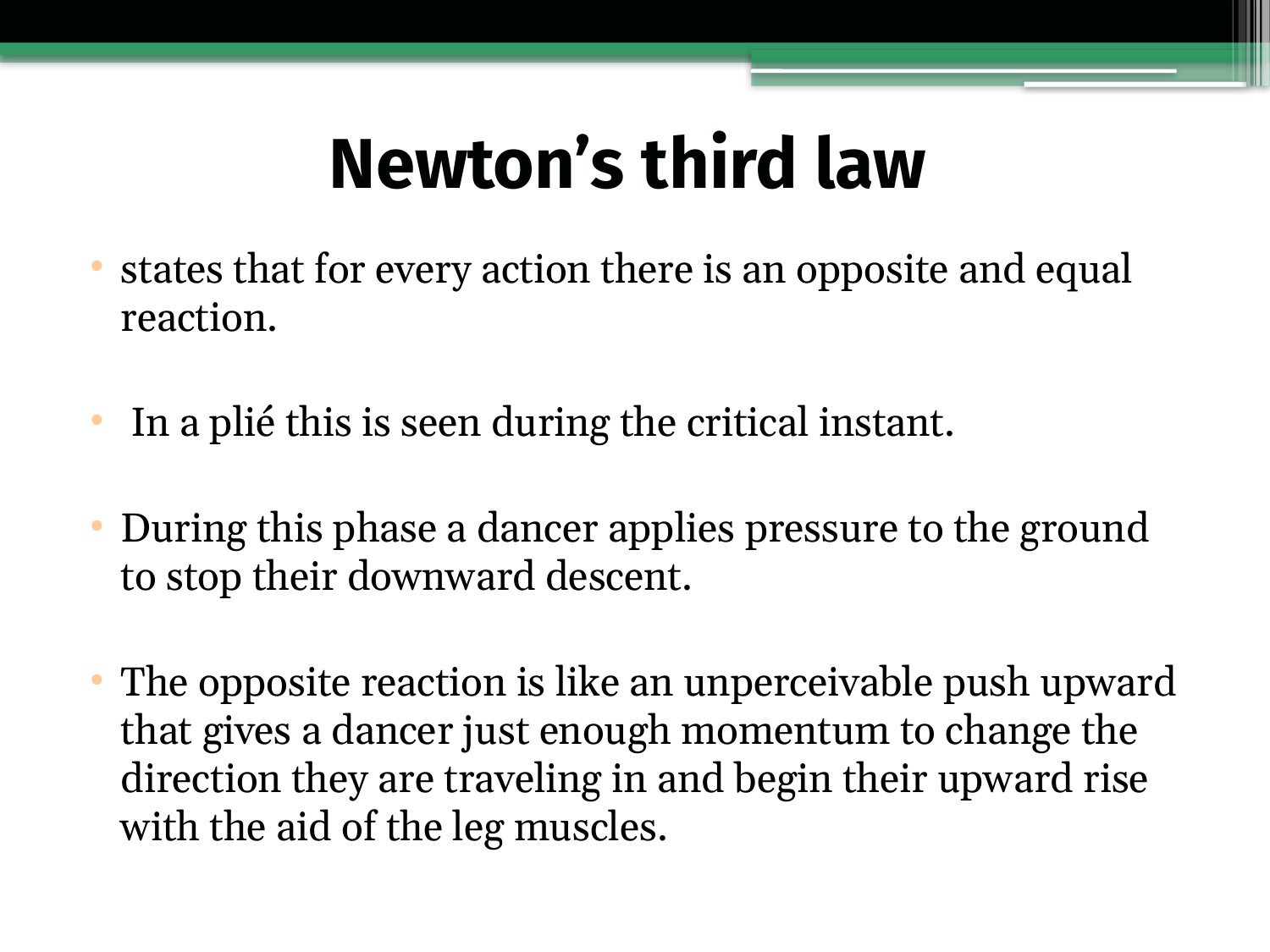

# Newton’s third law
states that for every action there is an opposite and equal reaction.

 In a plié this is seen during the critical instant.

During this phase a dancer applies pressure to the ground to stop their downward descent.

The opposite reaction is like an unperceivable push upward that gives a dancer just enough momentum to change the direction they are traveling in and begin their upward rise with the aid of the leg muscles.